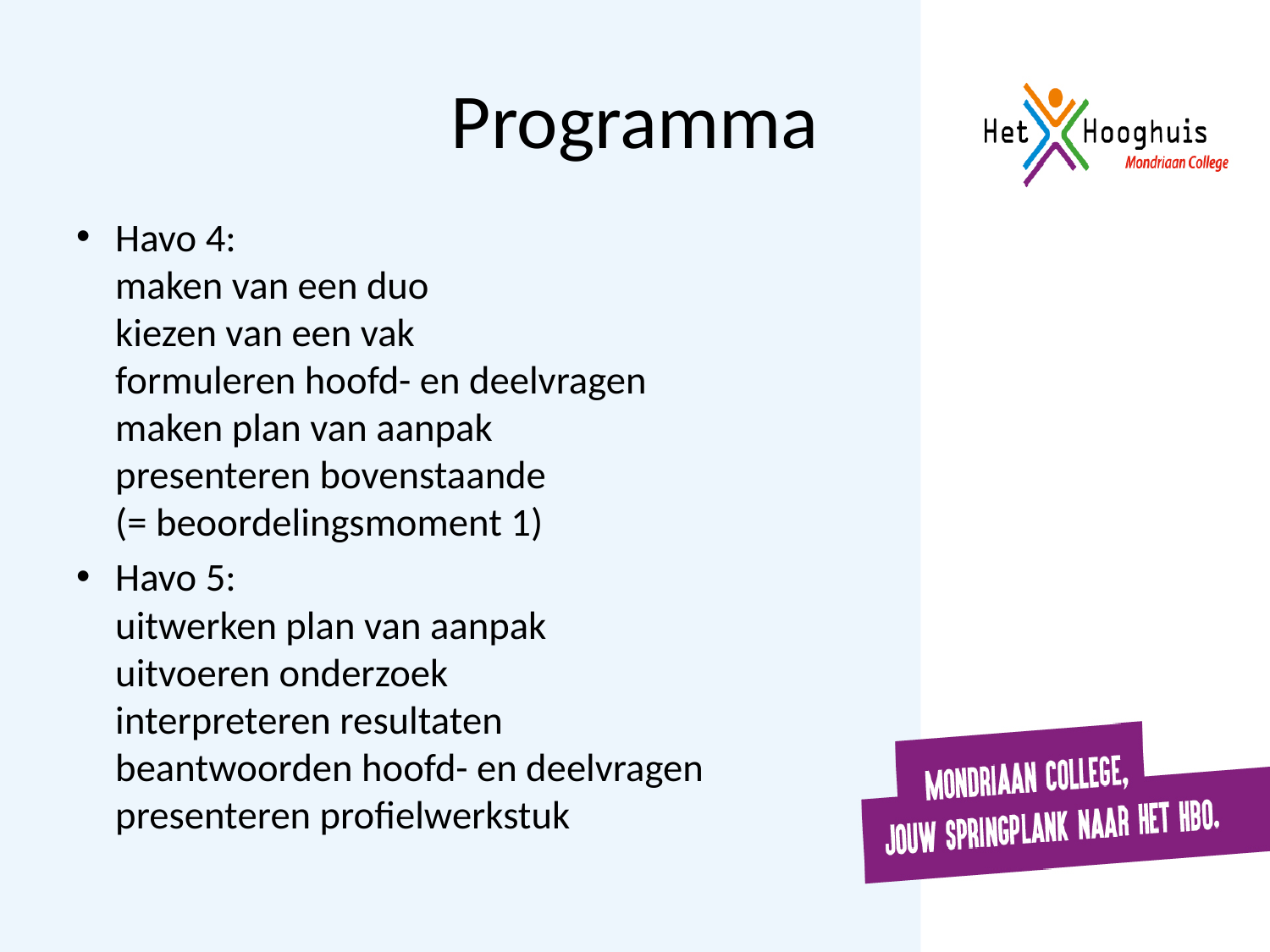

# Programma
Havo 4:
maken van een duo
kiezen van een vak
formuleren hoofd- en deelvragen
maken plan van aanpak
presenteren bovenstaande
(= beoordelingsmoment 1)
Havo 5:
uitwerken plan van aanpak
uitvoeren onderzoek
interpreteren resultaten
beantwoorden hoofd- en deelvragen
presenteren profielwerkstuk